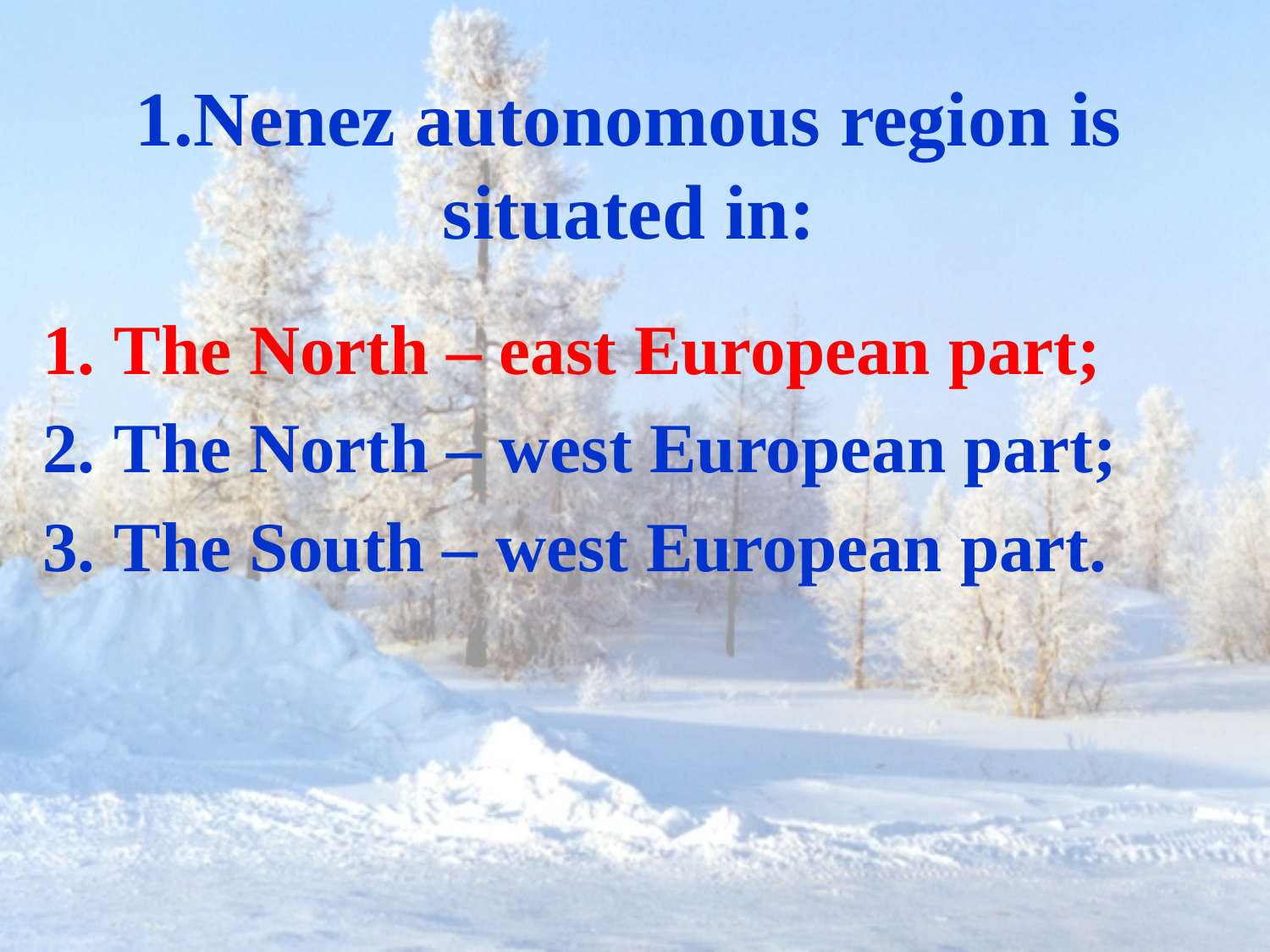

# 1.Nenez autonomous region is situated in:
The North – east European part;
The North – west European part;
The South – west European part.